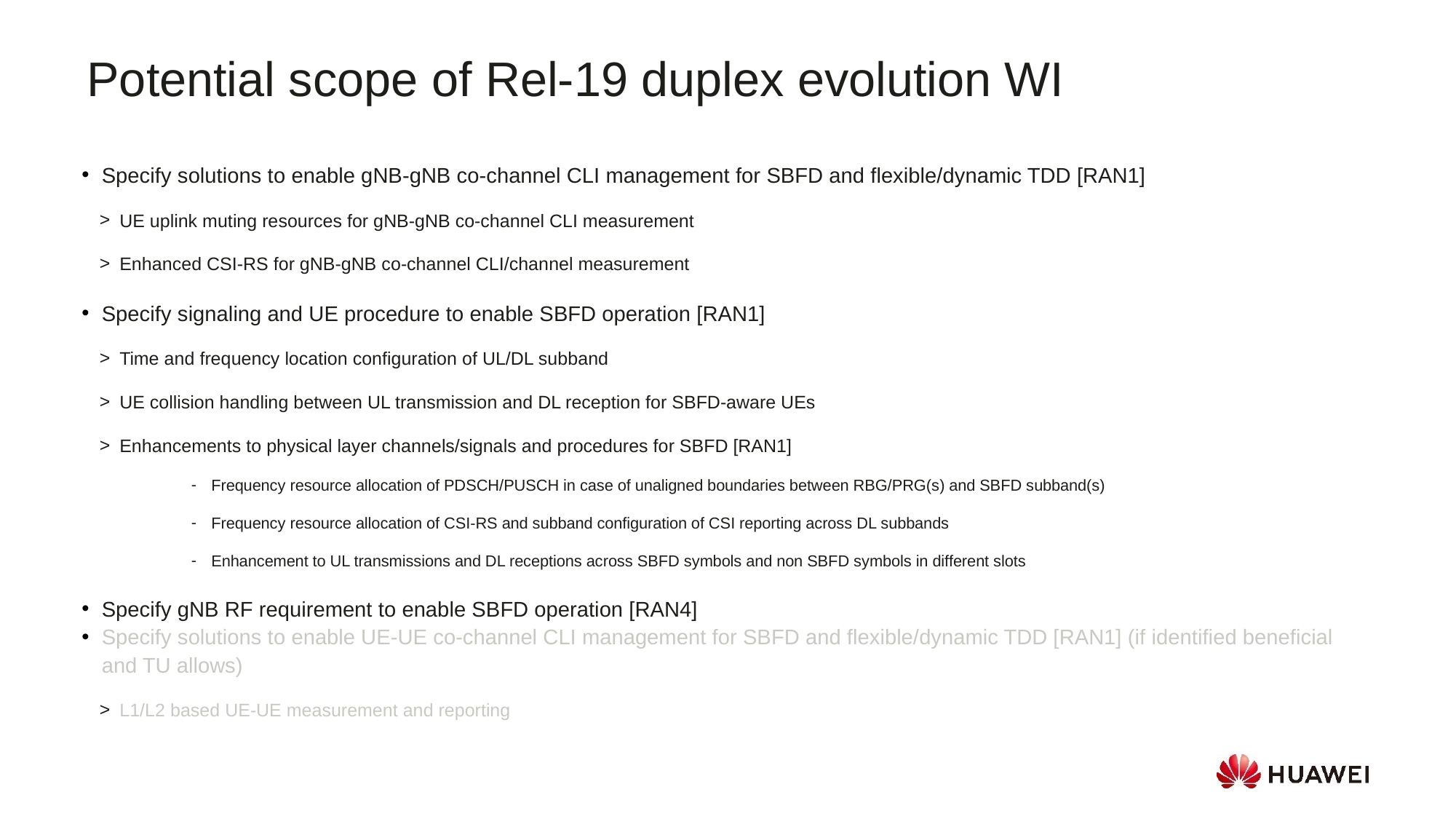

Potential scope of Rel-19 duplex evolution WI
Specify solutions to enable gNB-gNB co-channel CLI management for SBFD and flexible/dynamic TDD [RAN1]
UE uplink muting resources for gNB-gNB co-channel CLI measurement
Enhanced CSI-RS for gNB-gNB co-channel CLI/channel measurement
Specify signaling and UE procedure to enable SBFD operation [RAN1]
Time and frequency location configuration of UL/DL subband
UE collision handling between UL transmission and DL reception for SBFD-aware UEs
Enhancements to physical layer channels/signals and procedures for SBFD [RAN1]
Frequency resource allocation of PDSCH/PUSCH in case of unaligned boundaries between RBG/PRG(s) and SBFD subband(s)
Frequency resource allocation of CSI-RS and subband configuration of CSI reporting across DL subbands
Enhancement to UL transmissions and DL receptions across SBFD symbols and non SBFD symbols in different slots
Specify gNB RF requirement to enable SBFD operation [RAN4]
Specify solutions to enable UE-UE co-channel CLI management for SBFD and flexible/dynamic TDD [RAN1] (if identified beneficial and TU allows)
L1/L2 based UE-UE measurement and reporting